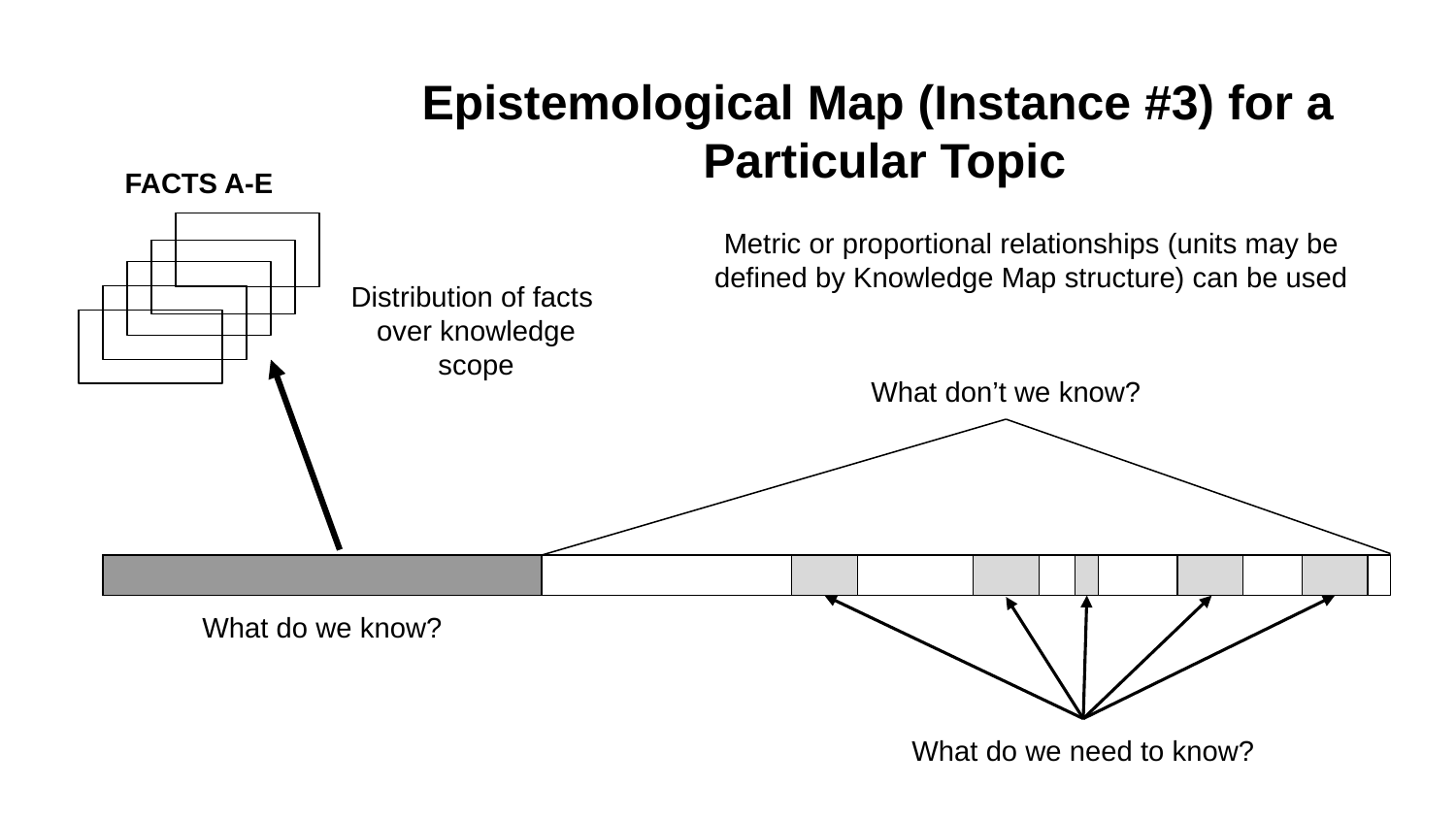

Epistemological Map (Instance #3) for a
Particular Topic
FACTS A-E

Metric or proportional relationships (units may be defined by Knowledge Map structure) can be used

Distribution of facts
over knowledge scope

What don’t we know?

What do we know?
What do we need to know?